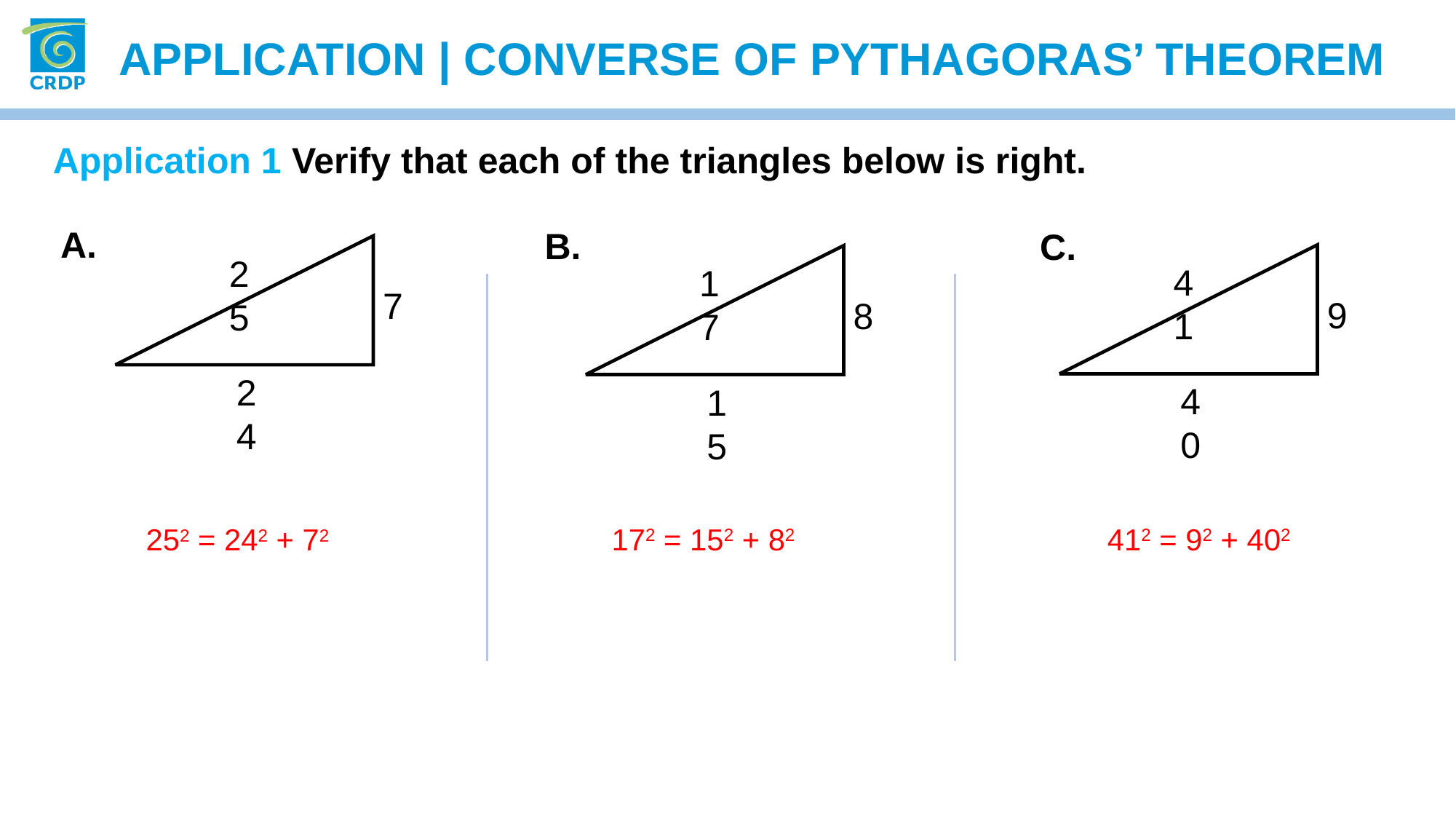

Application | converse of Pythagoras’ theorem
Application 1 Verify that each of the triangles below is right.
A.
B.
C.

25
7
24

41
9
40

17
8
15
412 = 92 + 402
172 = 152 + 82
252 = 242 + 72